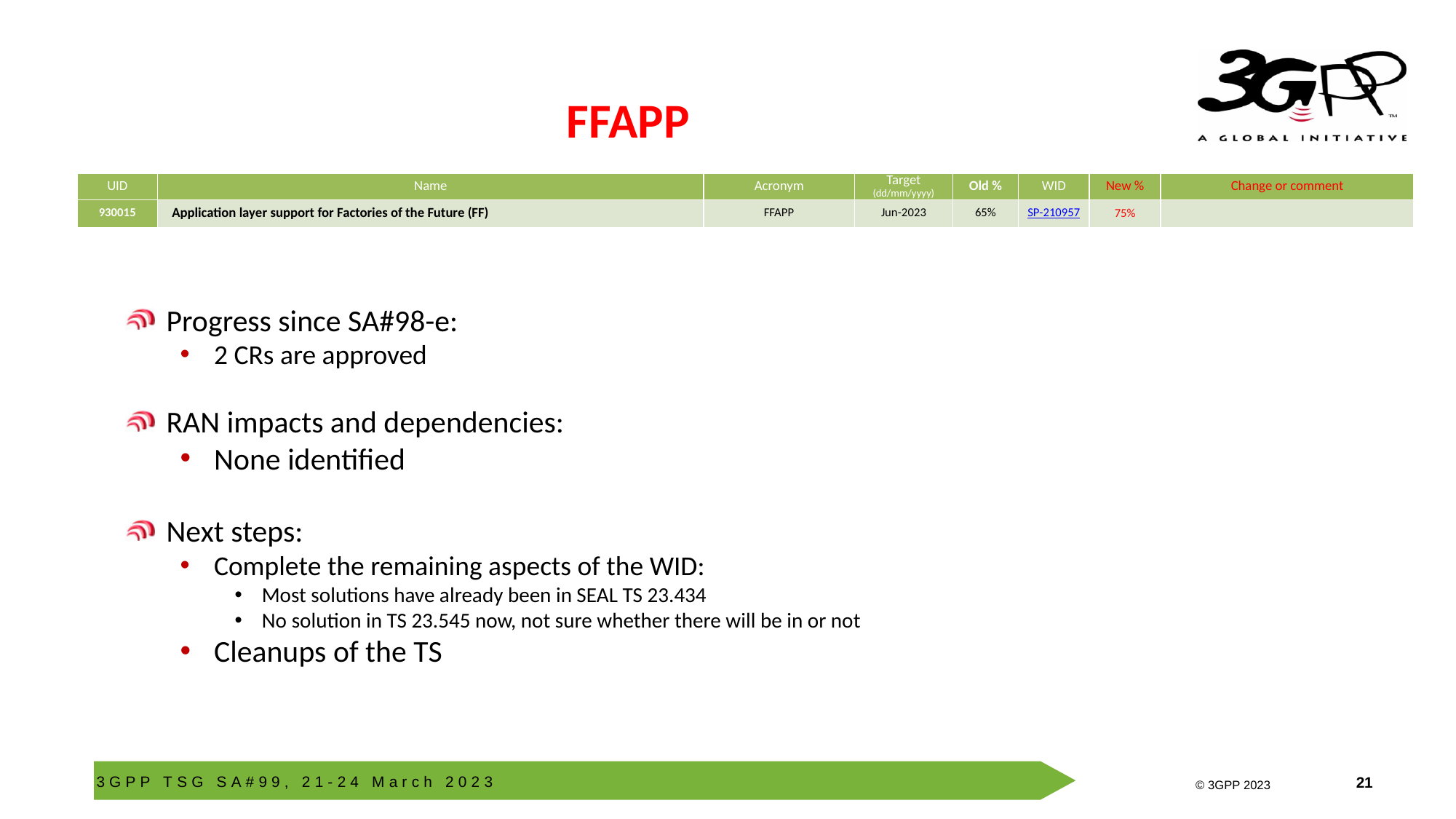

# FFAPP
| UID | Name | Acronym | Target (dd/mm/yyyy) | Old % | WID | New % | Change or comment |
| --- | --- | --- | --- | --- | --- | --- | --- |
| 930015 | Application layer support for Factories of the Future (FF) | FFAPP | Jun-2023 | 65% | SP-210957 | 75% |  |
Progress since SA#98-e:
2 CRs are approved

RAN impacts and dependencies:
None identified

Next steps:
Complete the remaining aspects of the WID:
Most solutions have already been in SEAL TS 23.434
No solution in TS 23.545 now, not sure whether there will be in or not
Cleanups of the TS